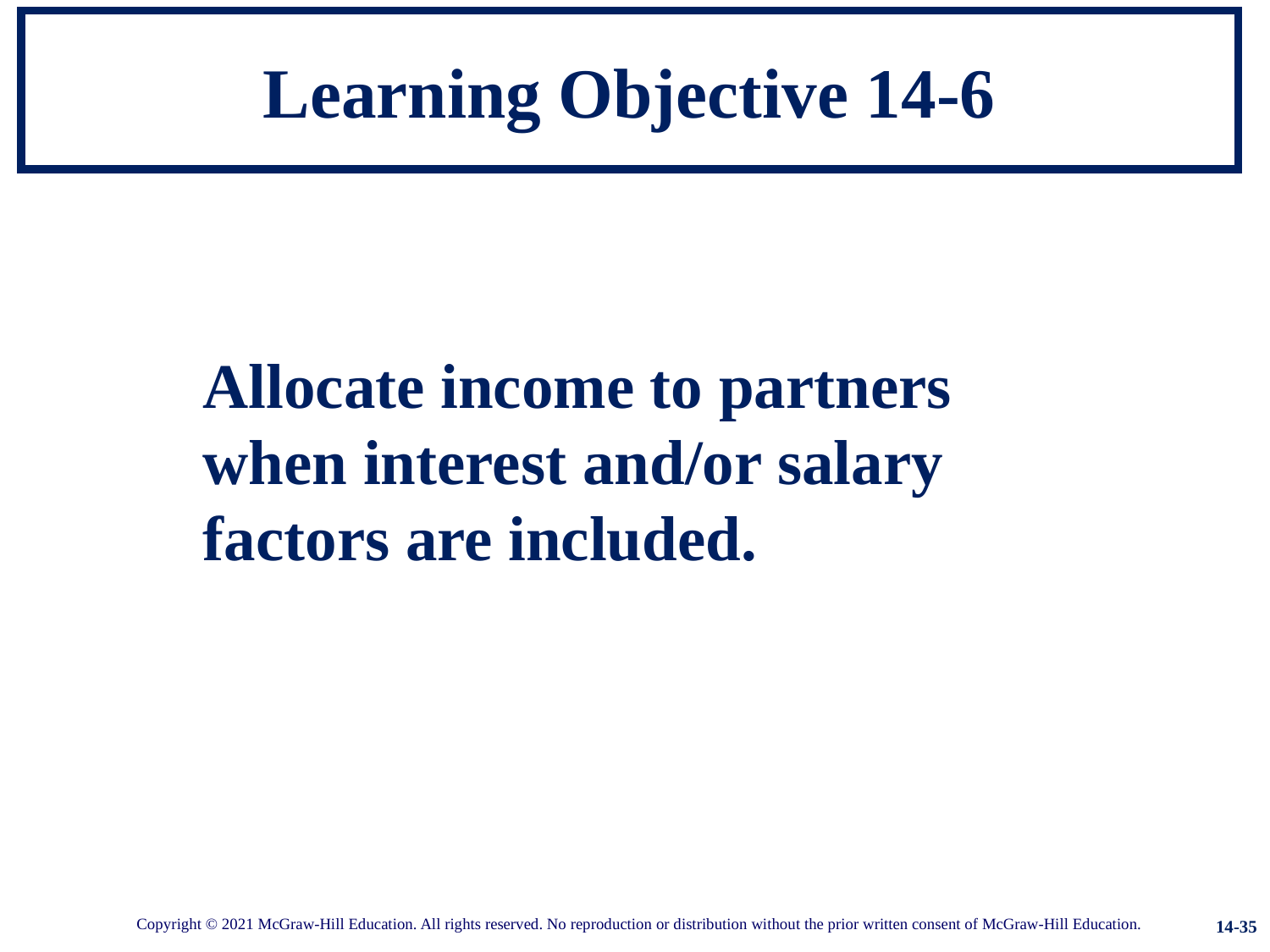

# Learning Objective 14-6

Allocate income to partners
when interest and/or salary
factors are included.
14-35
Copyright © 2021 McGraw-Hill Education. All rights reserved. No reproduction or distribution without the prior written consent of McGraw-Hill Education.